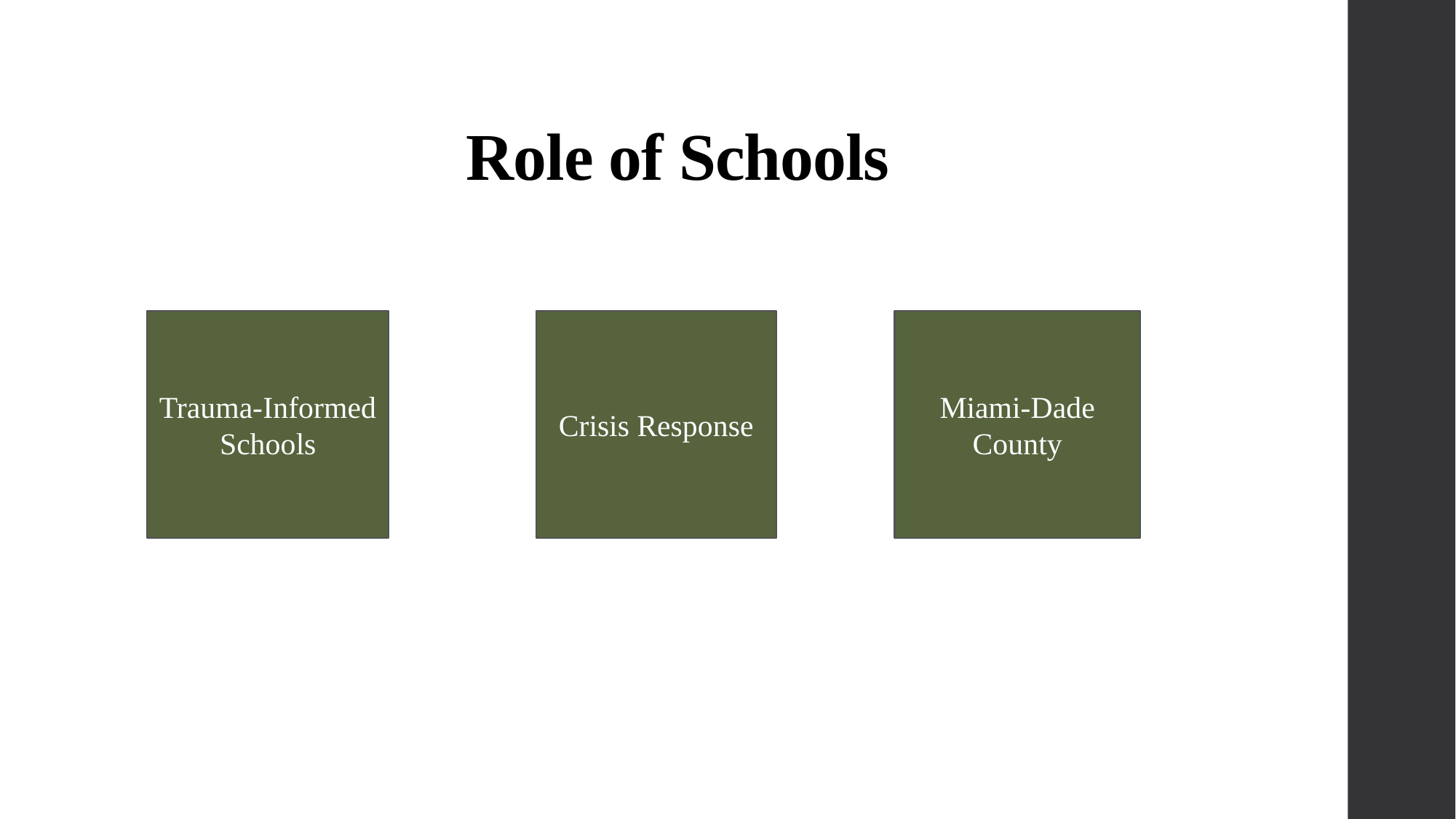

# Role of Schools

Crisis Response
Miami-Dade County
Trauma-Informed Schools